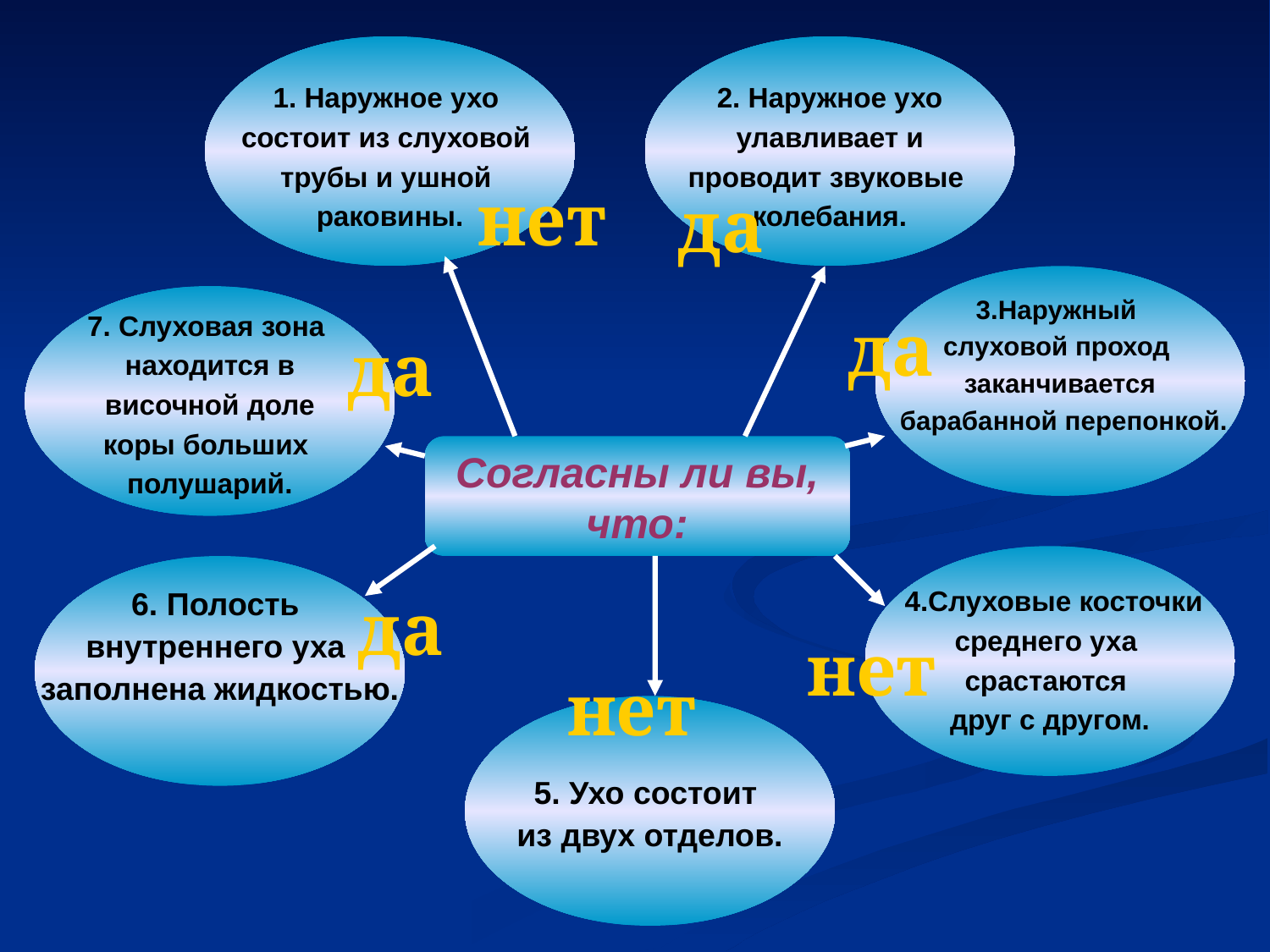

1. Наружное ухо
состоит из слуховой
трубы и ушной
раковины.

2. Наружное ухо
 улавливает и
проводит звуковые
колебания.

нет
да

3.Наружный
слуховой проход
заканчивается
 барабанной перепонкой.

7. Слуховая зона
находится в
 височной доле
коры больших
полушарий.

да
да
Согласны ли вы,
что:

  4.Слуховые косточки
среднего уха
срастаются
друг с другом.

6. Полость
внутреннего уха
заполнена жидкостью.

да
нет
нет

5. Ухо состоит
из двух отделов.